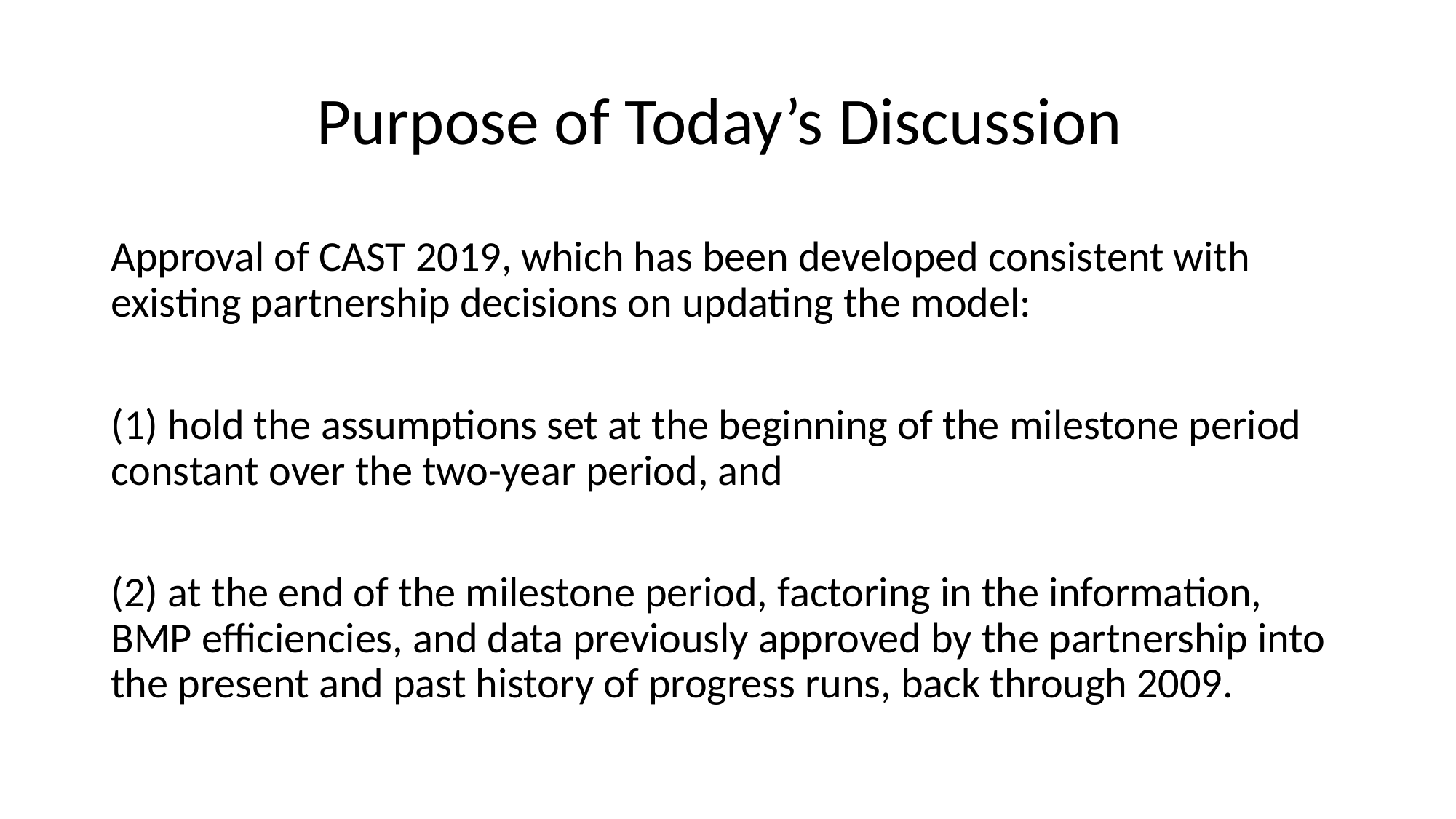

# Purpose of Today’s Discussion
Approval of CAST 2019, which has been developed consistent with existing partnership decisions on updating the model:

(1) hold the assumptions set at the beginning of the milestone period constant over the two-year period, and

(2) at the end of the milestone period, factoring in the information, BMP efficiencies, and data previously approved by the partnership into the present and past history of progress runs, back through 2009.